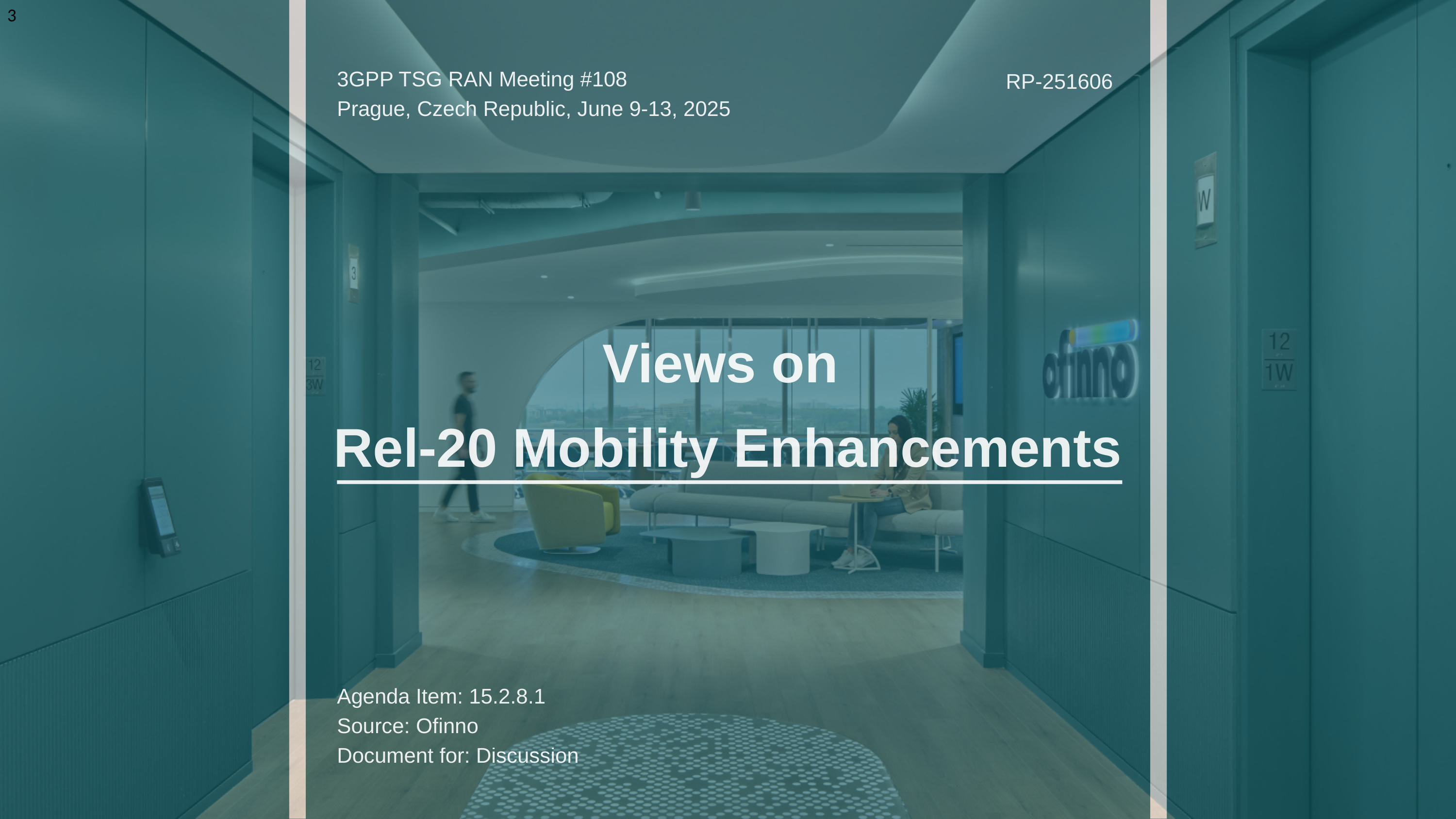

3

3GPP TSG RAN Meeting #108
Prague, Czech Republic, June 9-13, 2025
RP-251606
Views on
Rel-20 Mobility Enhancements

Agenda Item: 15.2.8.1
Source: Ofinno
Document for: Discussion